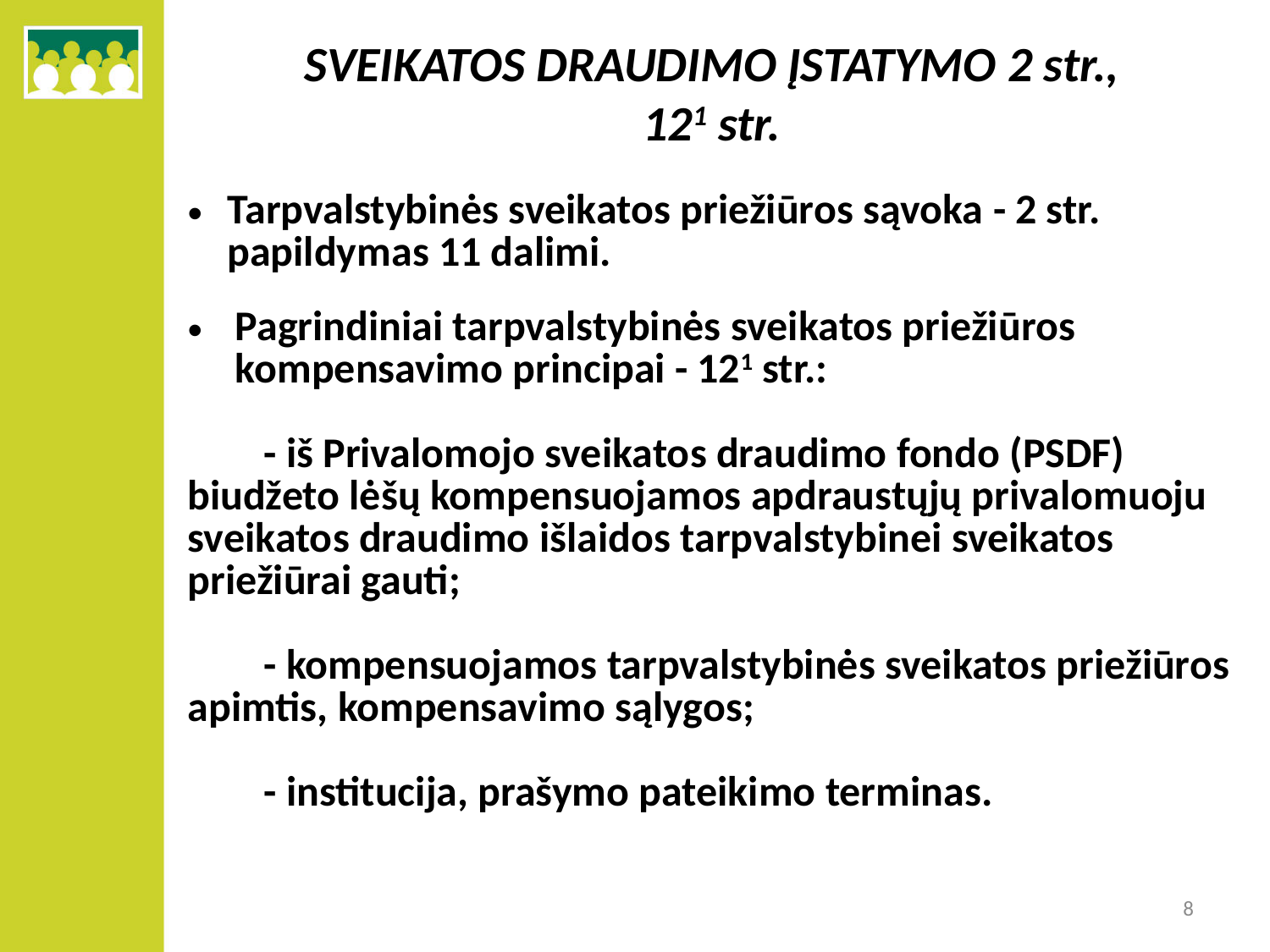

# SVEIKATOS DRAUDIMO ĮSTATYMO 2 str., 121 str.
| Tarpvalstybinės sveikatos priežiūros sąvoka - 2 str. papildymas 11 dalimi. Pagrindiniai tarpvalstybinės sveikatos priežiūros kompensavimo principai - 121 str.: - iš Privalomojo sveikatos draudimo fondo (PSDF) biudžeto lėšų kompensuojamos apdraustųjų privalomuoju sveikatos draudimo išlaidos tarpvalstybinei sveikatos priežiūrai gauti; - kompensuojamos tarpvalstybinės sveikatos priežiūros apimtis, kompensavimo sąlygos; - institucija, prašymo pateikimo terminas. |
| --- |

8